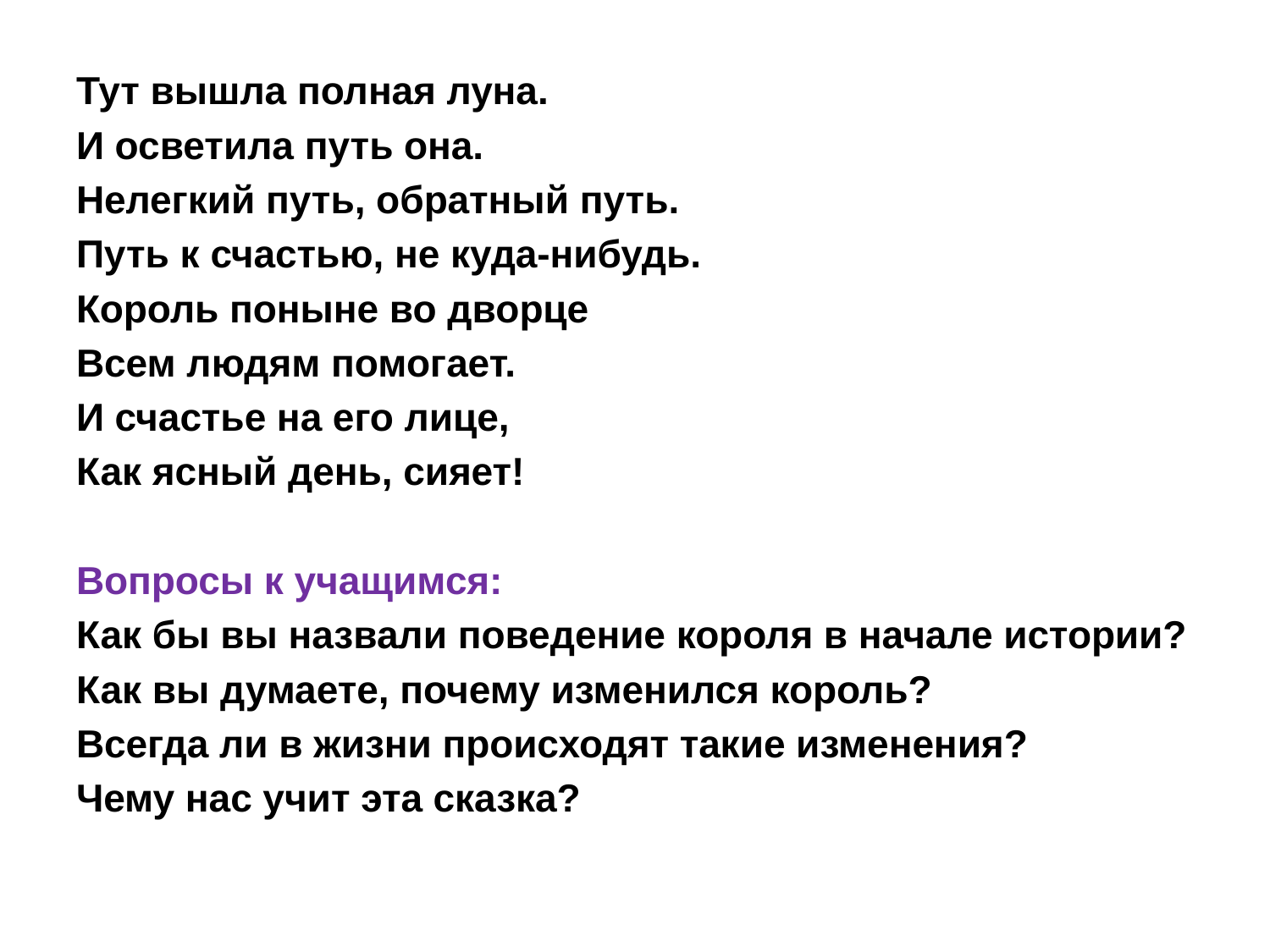

Тут вышла полная луна.
И осветила путь она.
Нелегкий путь, обратный путь.
Путь к счастью, не куда-нибудь.
Король поныне во дворце
Всем людям помогает.
И счастье на его лице,
Как ясный день, сияет!

Вопросы к учащимся:
Как бы вы назвали поведение короля в начале истории?
Как вы думаете, почему изменился король?
Всегда ли в жизни происходят такие изменения?
Чему нас учит эта сказка?